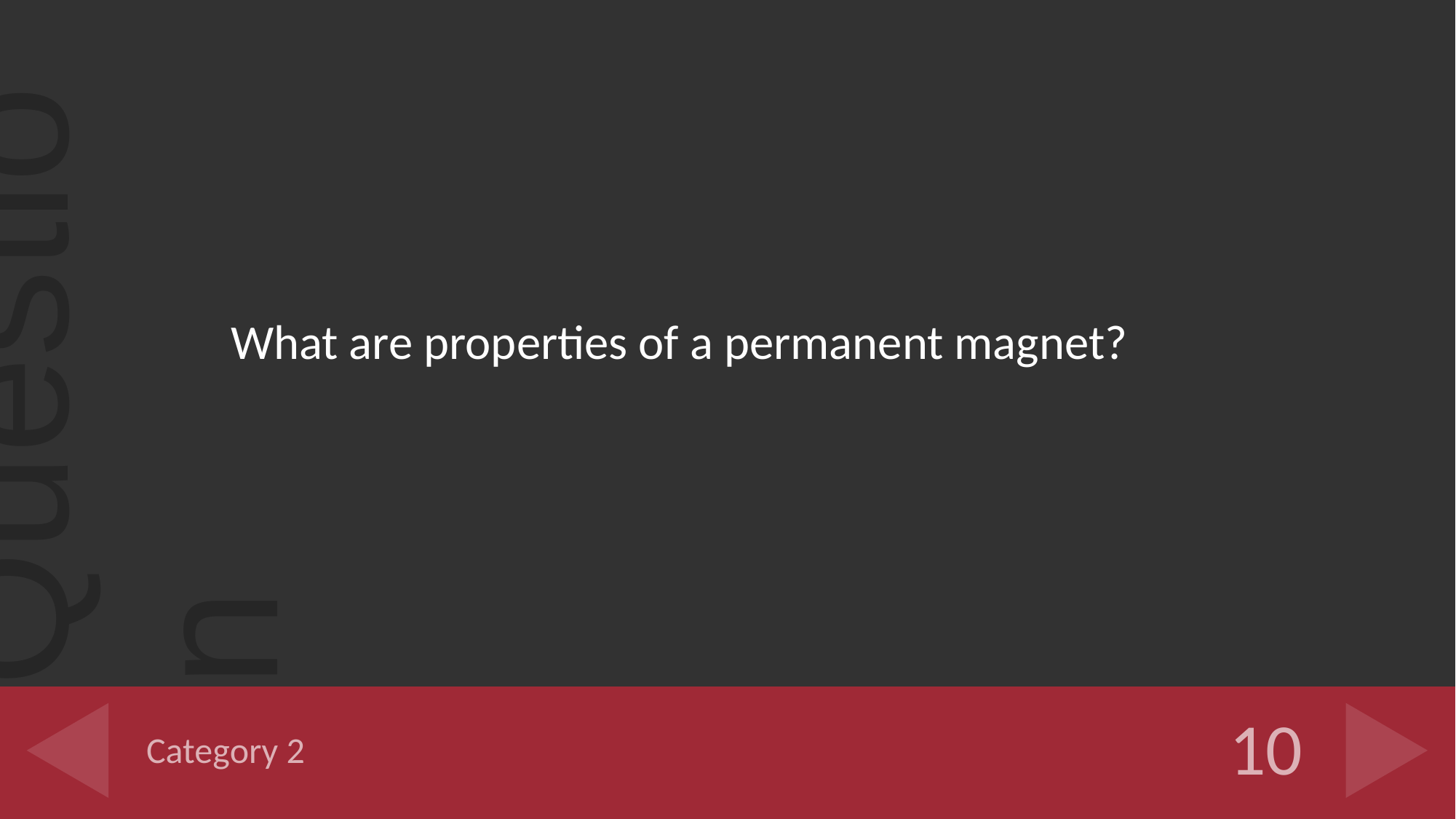

What are properties of a permanent magnet?
# Category 2
10